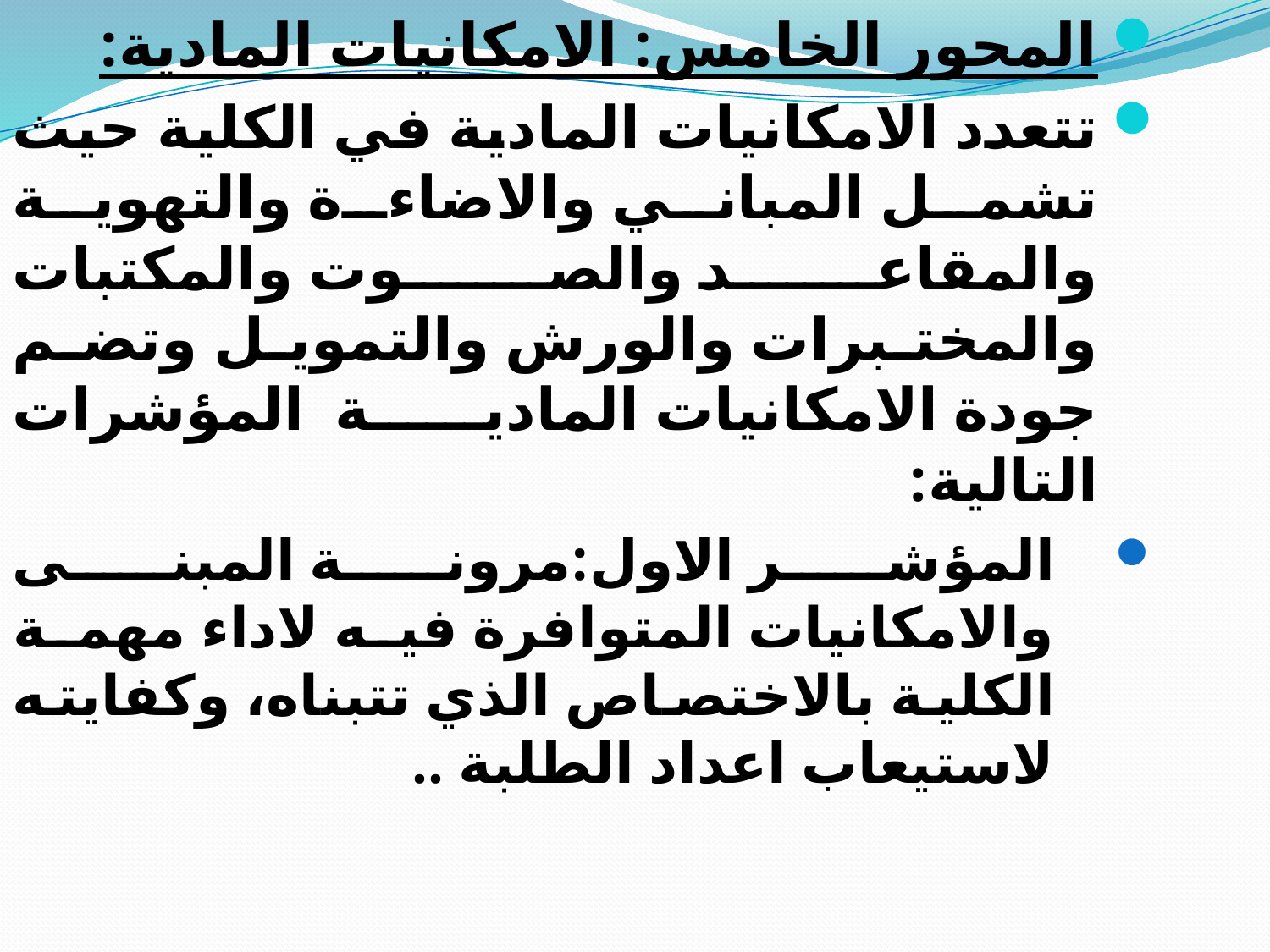

المحور الخامس: الامكانيات المادية:
تتعدد الامكانيات المادية في الكلية حيث تشمل المباني والاضاءة والتهوية والمقاعد والصوت والمكتبات والمختبرات والورش والتمويل وتضم جودة الامكانيات المادية  المؤشرات التالية:
المؤشر الاول:مرونة المبنى والامكانيات المتوافرة فيه لاداء مهمة الكلية بالاختصاص الذي تتبناه، وكفايته لاستيعاب اعداد الطلبة ..